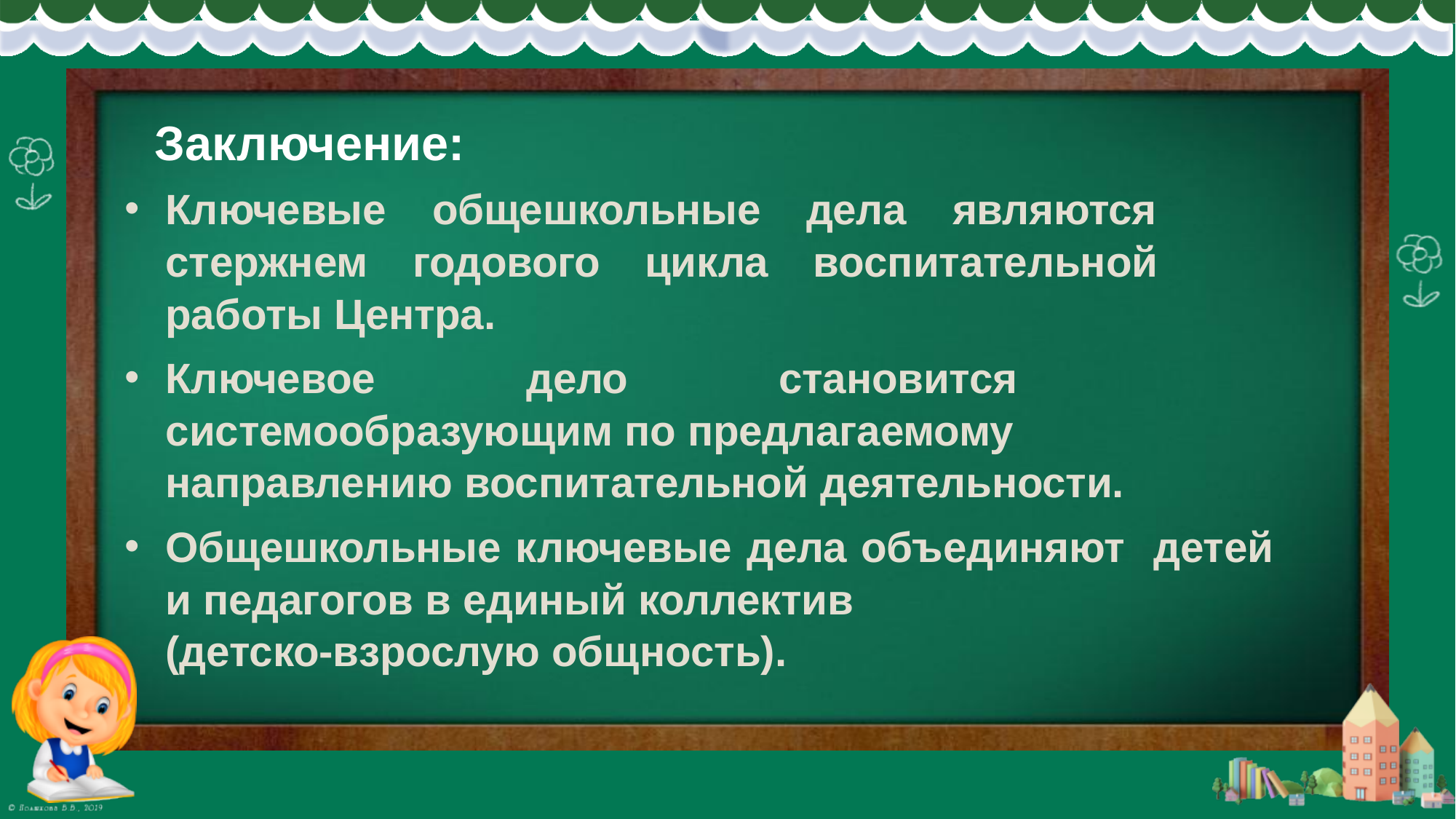

Заключение:
Ключевые общешкольные дела являются  стержнем годового цикла воспитательной  работы Центра.
Ключевое дело становится  системообразующим по предлагаемому
направлению воспитательной деятельности.
Общешкольные ключевые дела объединяют  детей и педагогов в единый коллектив
(детско-взрослую общность).